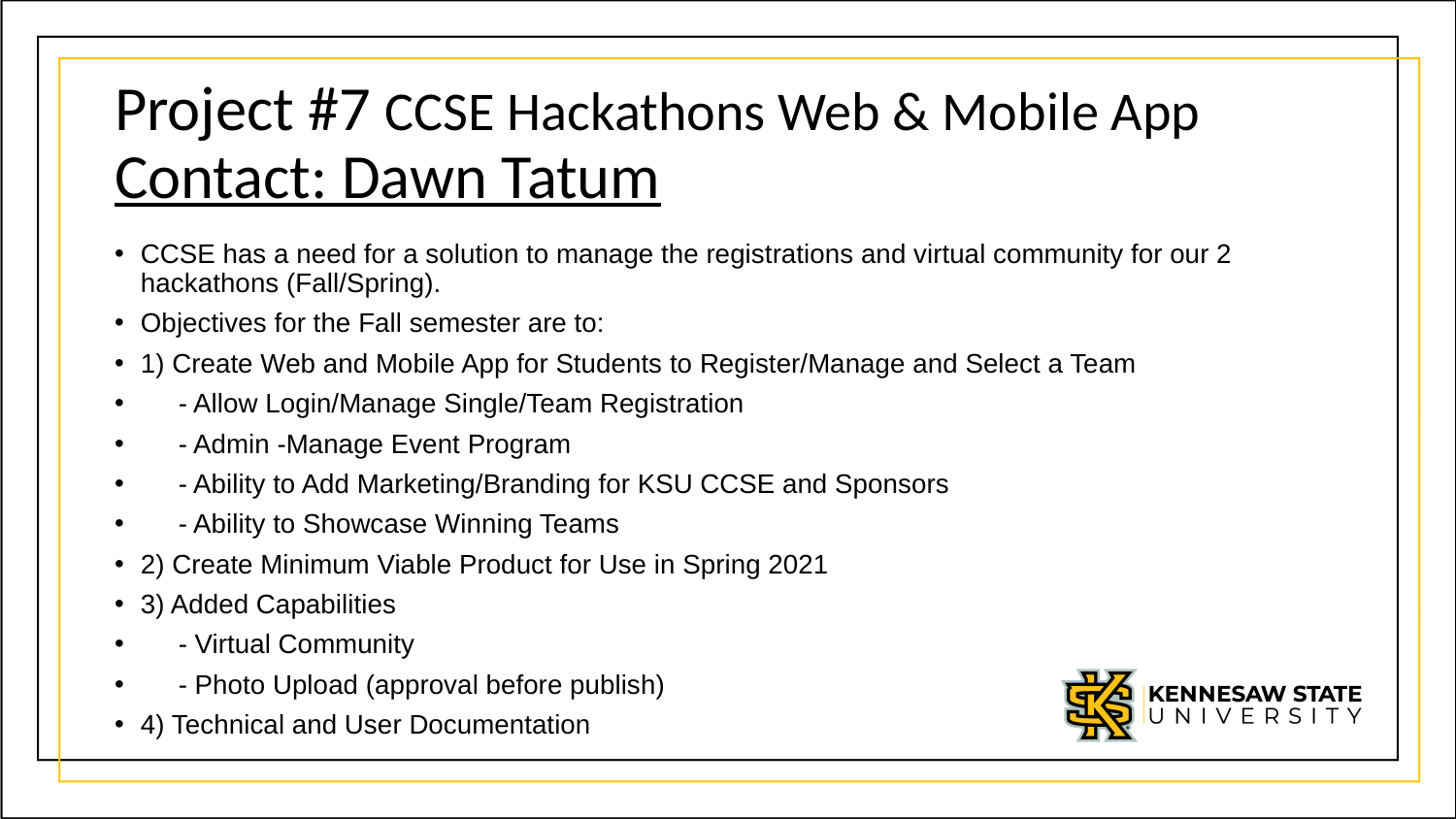

# Project #7 CCSE Hackathons Web & Mobile App Contact: Dawn Tatum
CCSE has a need for a solution to manage the registrations and virtual community for our 2 hackathons (Fall/Spring).
Objectives for the Fall semester are to:
1) Create Web and Mobile App for Students to Register/Manage and Select a Team
     - Allow Login/Manage Single/Team Registration
     - Admin -Manage Event Program
     - Ability to Add Marketing/Branding for KSU CCSE and Sponsors
     - Ability to Showcase Winning Teams
2) Create Minimum Viable Product for Use in Spring 2021
3) Added Capabilities
     - Virtual Community
     - Photo Upload (approval before publish)
4) Technical and User Documentation